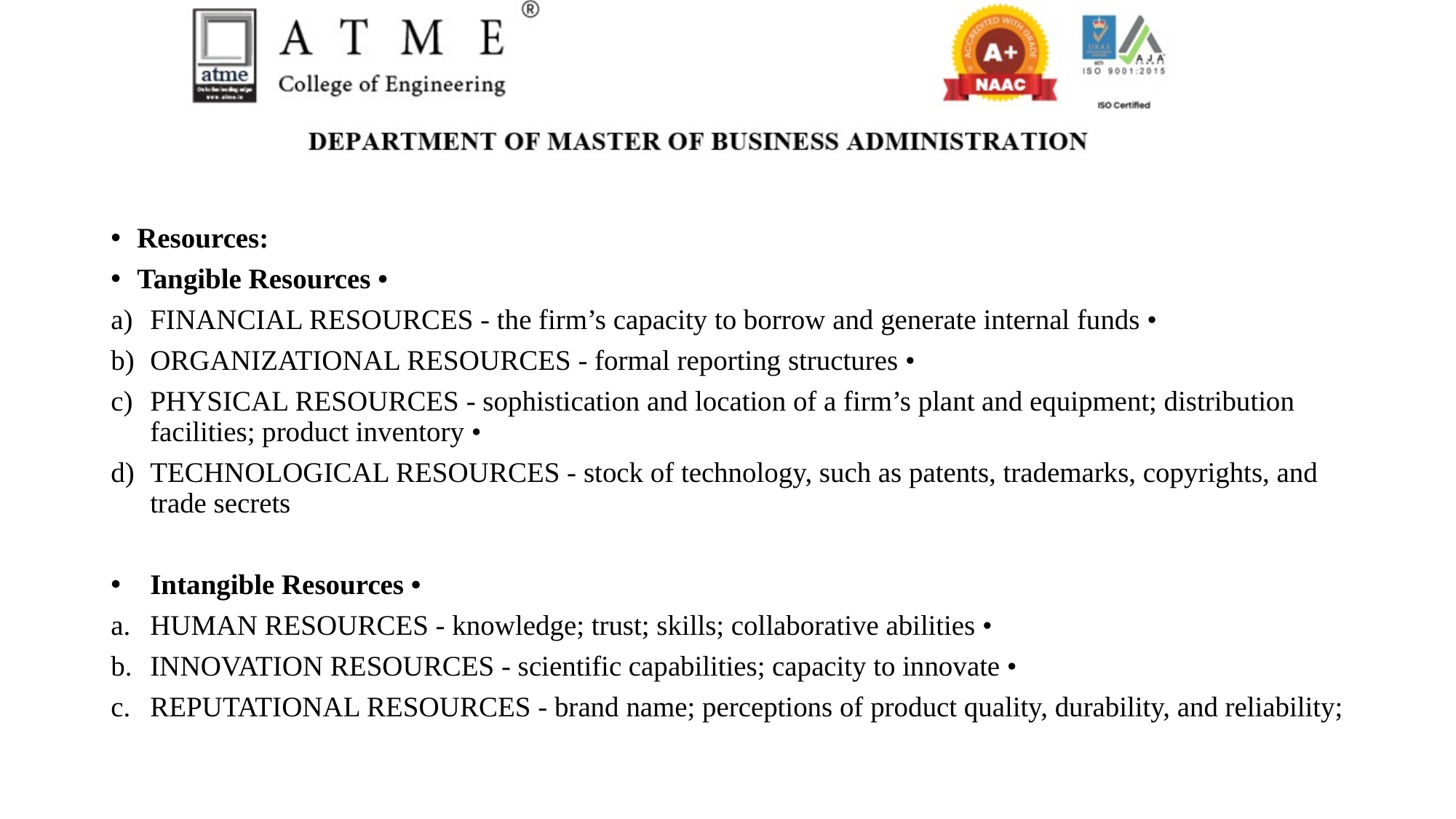

Resources:
Tangible Resources •
FINANCIAL RESOURCES - the firm’s capacity to borrow and generate internal funds •
ORGANIZATIONAL RESOURCES - formal reporting structures •
PHYSICAL RESOURCES - sophistication and location of a firm’s plant and equipment; distribution facilities; product inventory •
TECHNOLOGICAL RESOURCES - stock of technology, such as patents, trademarks, copyrights, and trade secrets

Intangible Resources •
HUMAN RESOURCES - knowledge; trust; skills; collaborative abilities •
INNOVATION RESOURCES - scientific capabilities; capacity to innovate •
REPUTATIONAL RESOURCES - brand name; perceptions of product quality, durability, and reliability;